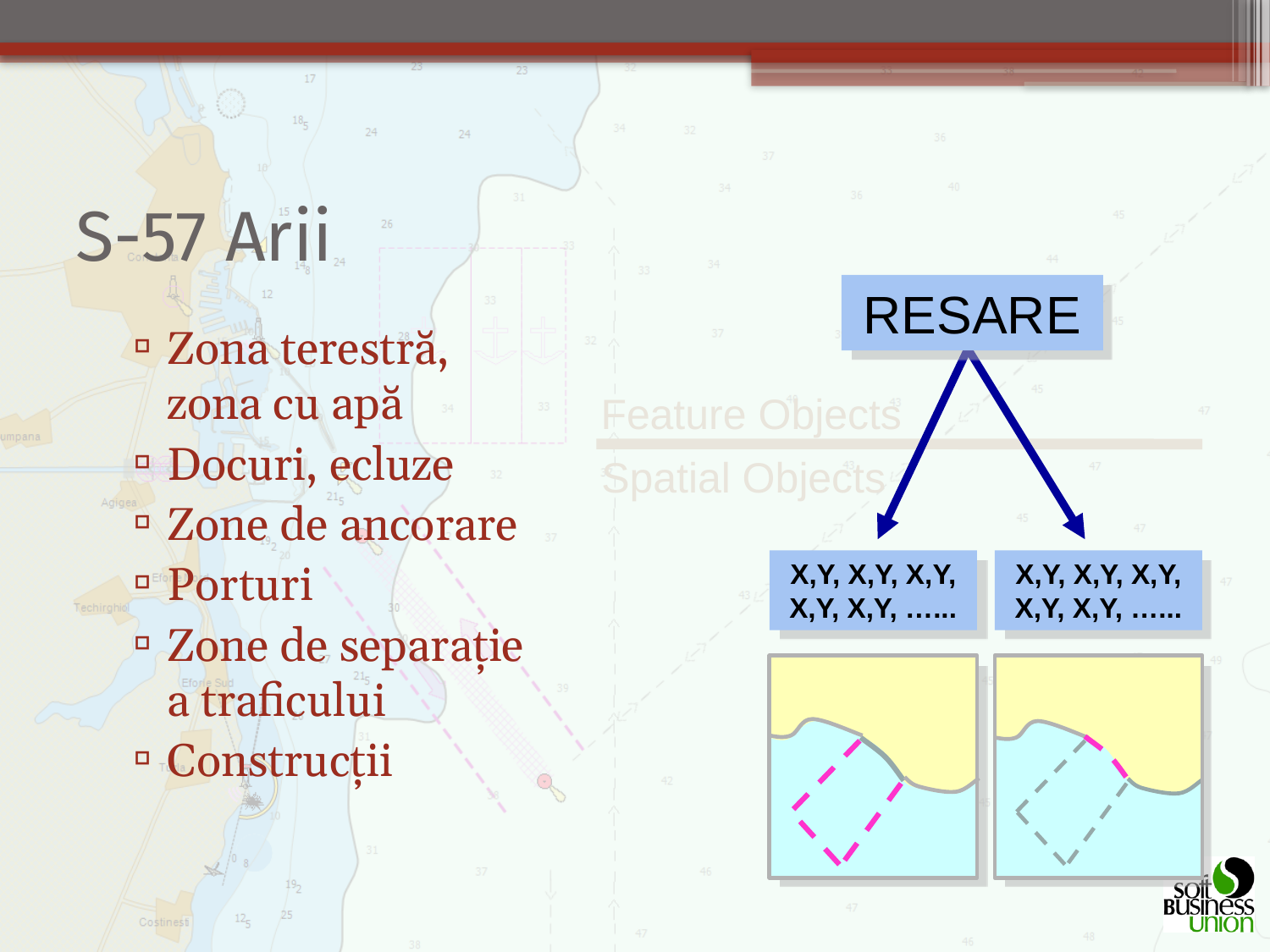

# S-57 Arii
RESARE
Zona terestră, zona cu apă
Docuri, ecluze
Zone de ancorare
Porturi
Zone de separație a traficului
Construcții

Feature Objects

Spatial Objects
X,Y, X,Y, X,Y, X,Y, X,Y, …...
X,Y, X,Y, X,Y, X,Y, X,Y, …...